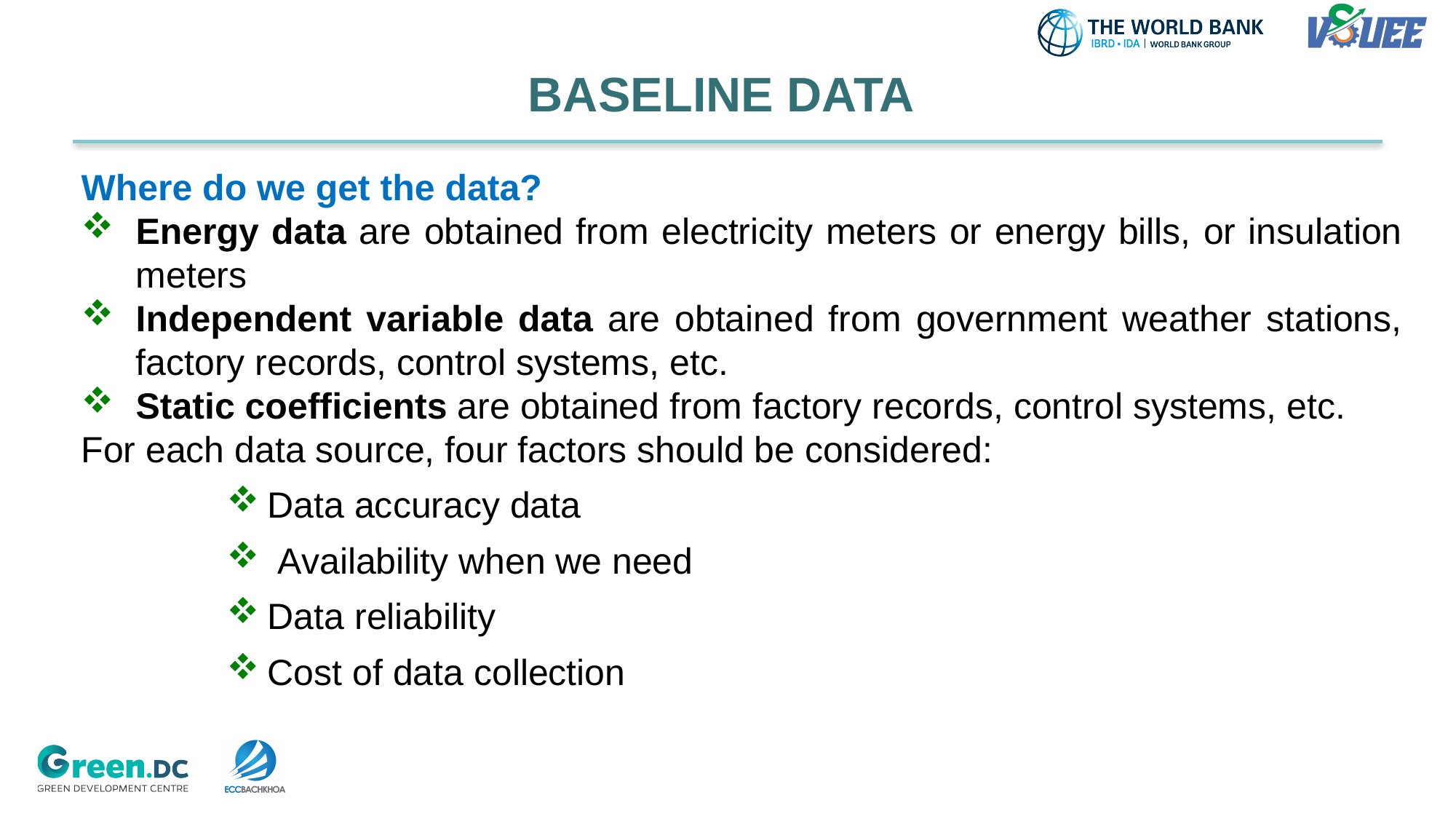

# BASELINE DATA
Where do we get the data?
Energy data are obtained from electricity meters or energy bills, or insulation meters
Independent variable data are obtained from government weather stations, factory records, control systems, etc.
Static coefficients are obtained from factory records, control systems, etc.
For each data source, four factors should be considered:
Data accuracy data
 Availability when we need
Data reliability
Cost of data collection